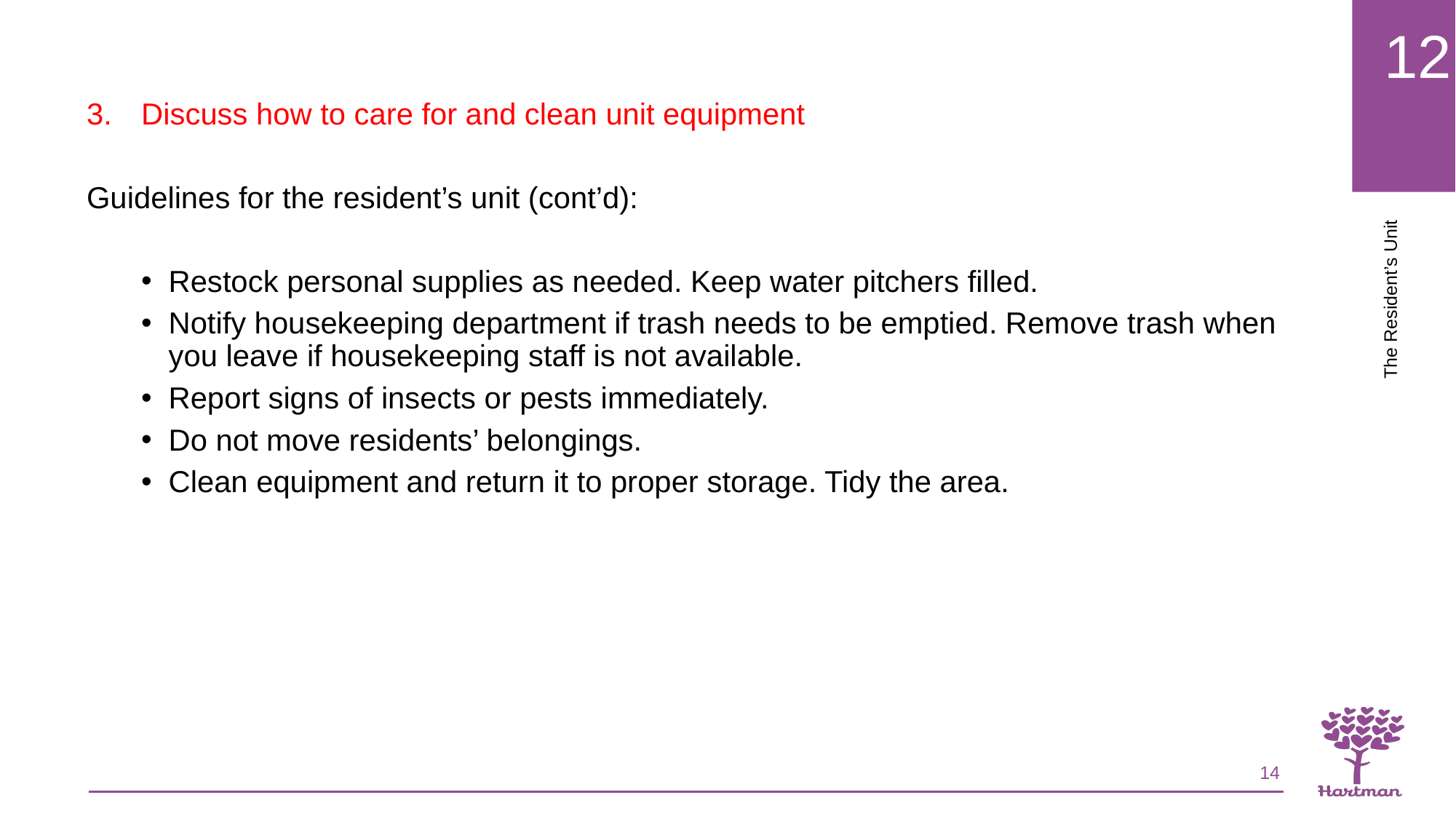

Discuss how to care for and clean unit equipment

Guidelines for the resident’s unit (cont’d):

Restock personal supplies as needed. Keep water pitchers filled.
Notify housekeeping department if trash needs to be emptied. Remove trash when you leave if housekeeping staff is not available.
Report signs of insects or pests immediately.
Do not move residents’ belongings.
Clean equipment and return it to proper storage. Tidy the area.

14